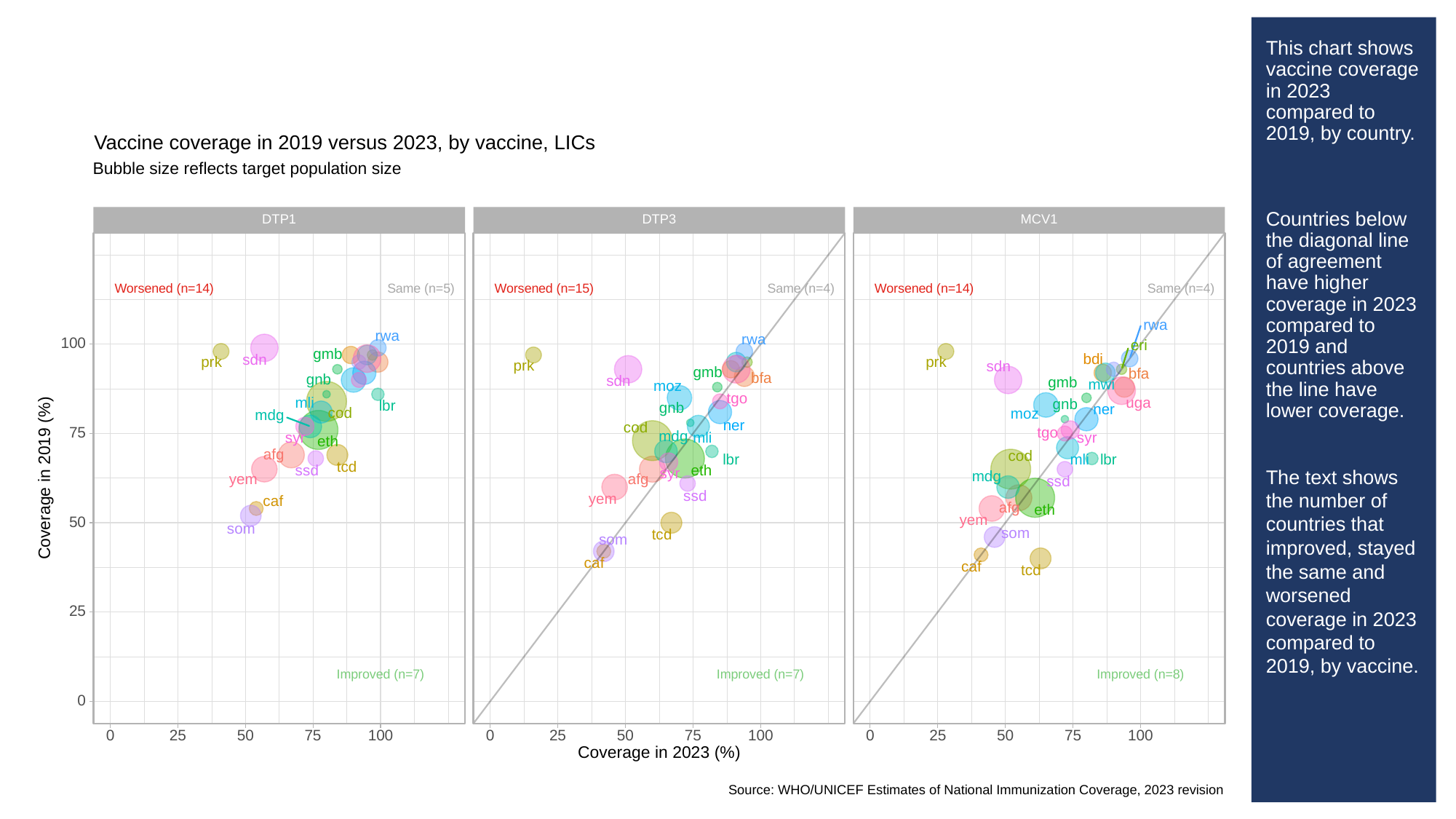

# This chart shows vaccine coverage in 2023 compared to 2019, by country.

Countries below the diagonal line of agreement have higher coverage in 2023 compared to 2019 and countries above the line have lower coverage.

The text shows the number of countries that improved, stayed the same and worsened coverage in 2023 compared to 2019, by vaccine.

Vaccine coverage in 2019 versus 2023, by vaccine, LICs
Bubble size reflects target population size

MCV1
DTP3
DTP1

Worsened (n=14)
Same (n=5)
Worsened (n=15)
Same (n=4)
Worsened (n=14)
Same (n=4)

rwa

rwa

rwa
100

eri

gmb

bdi
sdn

prk
prk

prk

sdn

gmb

bfa

gnb
bfa
gmb
sdn

mwi

moz

tgo

uga
mli
gnb

lbr
gnb
ner

cod
mdg
moz

ner
cod

tgo
75
mdg
syr
syr
mli

eth

afg

cod

lbr
mli
lbr

tcd
eth
ssd
syr
mdg
Coverage in 2019 (%)
afg

yem

ssd

ssd
yem

caf

afg
eth

yem
50

som

som
tcd
som

caf
caf
tcd

25

Improved (n=7)
Improved (n=7)
Improved (n=8)
0

0
25
50
100
0
25
50
100
0
25
50
100
75
75
75
Coverage in 2023 (%)

Source: WHO/UNICEF Estimates of National Immunization Coverage, 2023 revision